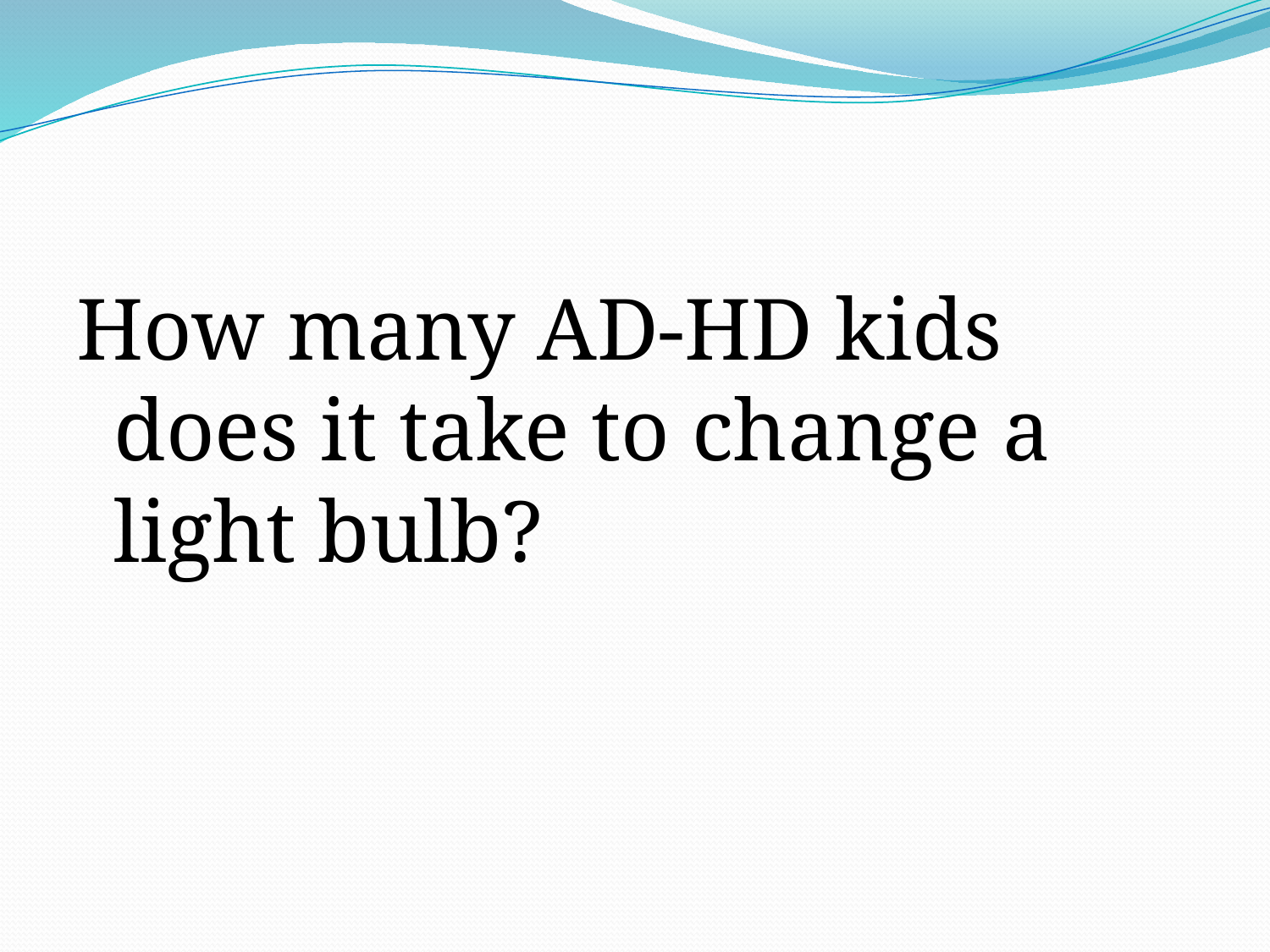

#
How many AD-HD kids does it take to change a light bulb?